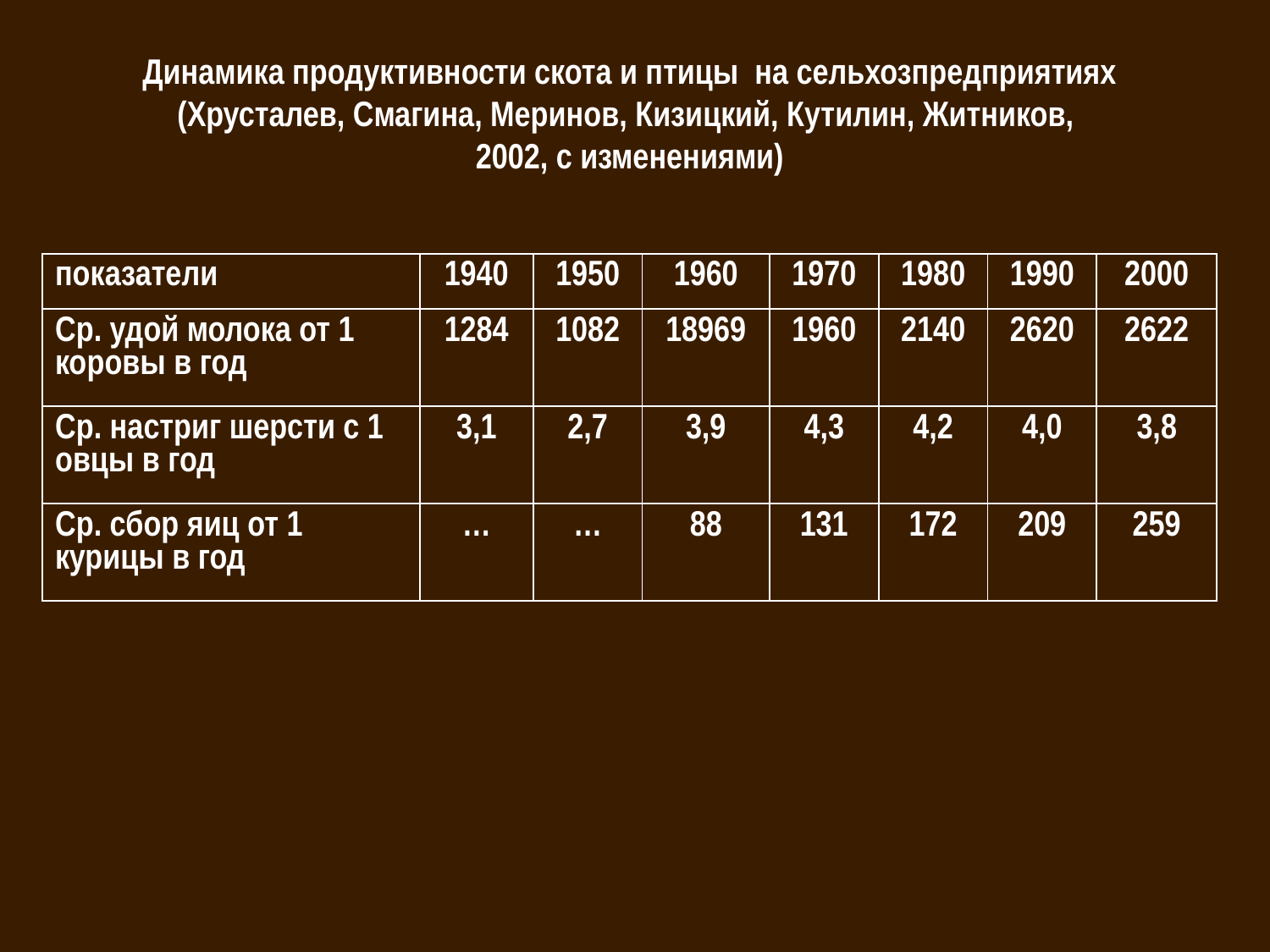

Динамика продуктивности скота и птицы  на сельхозпредприятиях (Хрусталев, Смагина, Меринов, Кизицкий, Кутилин, Житников,
2002, с изменениями)
| показатели | 1940 | 1950 | 1960 | 1970 | 1980 | 1990 | 2000 |
| --- | --- | --- | --- | --- | --- | --- | --- |
| Ср. удой молока от 1 коровы в год | 1284 | 1082 | 18969 | 1960 | 2140 | 2620 | 2622 |
| Ср. настриг шерсти с 1 овцы в год | 3,1 | 2,7 | 3,9 | 4,3 | 4,2 | 4,0 | 3,8 |
| Ср. сбор яиц от 1 курицы в год | … | … | 88 | 131 | 172 | 209 | 259 |